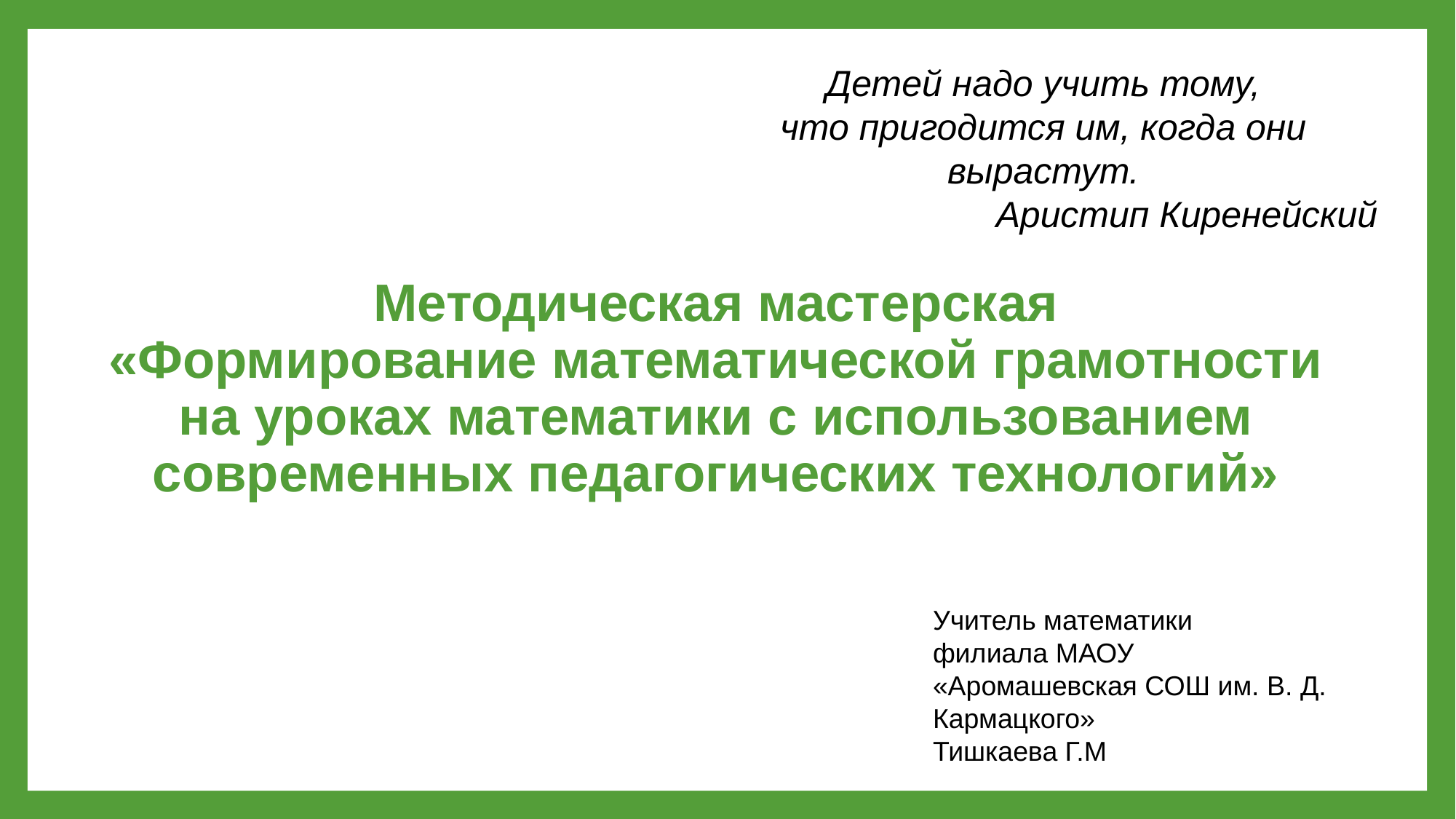

Детей надо учить тому,
что пригодится им, когда они вырастут.
Аристип Киренейский
# Методическая мастерская «Формирование математической грамотности на уроках математики с использованием современных педагогических технологий»
Учитель математики
филиала МАОУ «Аромашевская СОШ им. В. Д. Кармацкого»
Тишкаева Г.М